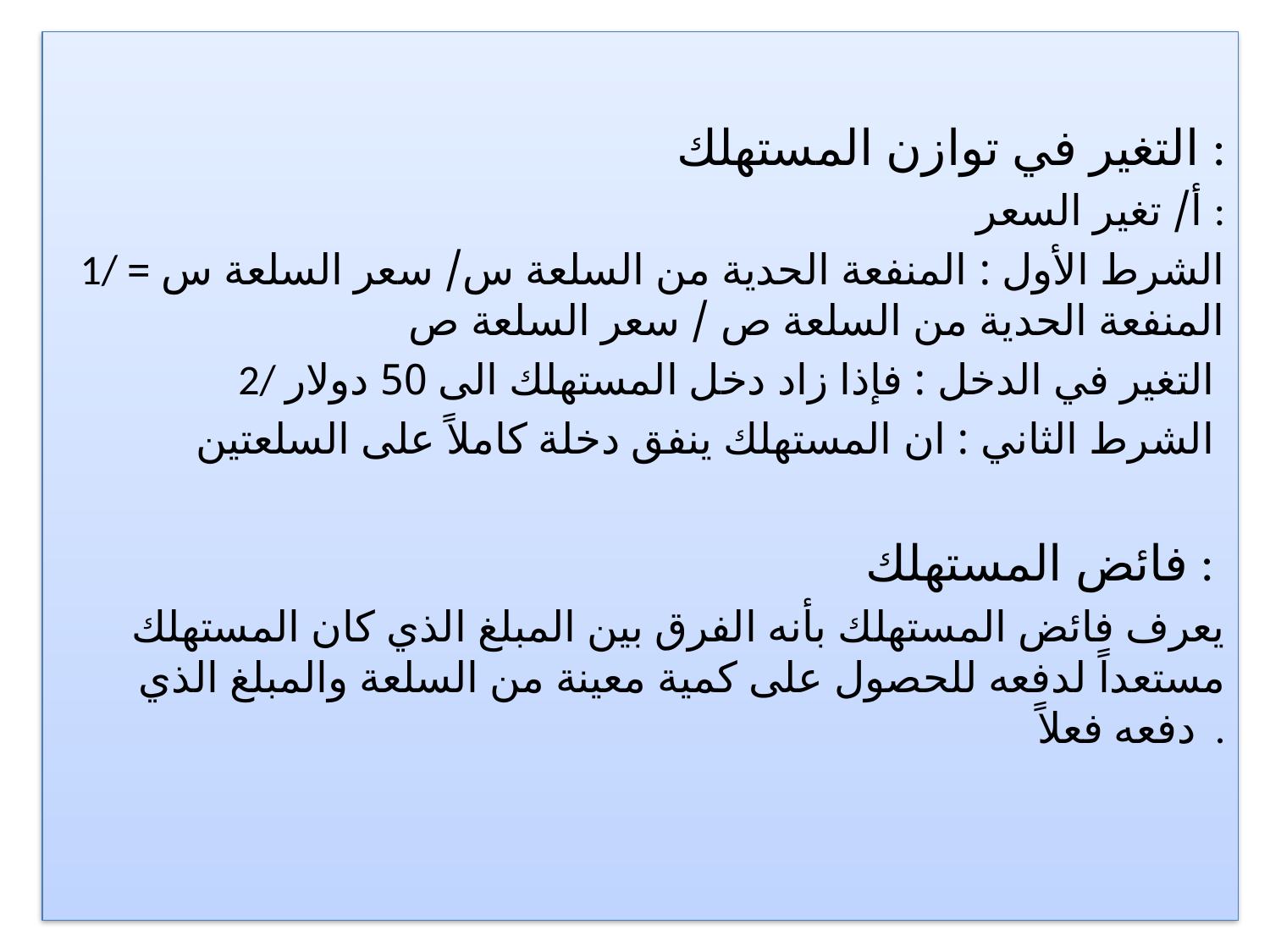

التغير في توازن المستهلك :
أ/ تغير السعر :
1/ الشرط الأول : المنفعة الحدية من السلعة س/ سعر السلعة س = المنفعة الحدية من السلعة ص / سعر السلعة ص
2/ التغير في الدخل : فإذا زاد دخل المستهلك الى 50 دولار
الشرط الثاني : ان المستهلك ينفق دخلة كاملاً على السلعتين

فائض المستهلك :
يعرف فائض المستهلك بأنه الفرق بين المبلغ الذي كان المستهلك مستعداً لدفعه للحصول على كمية معينة من السلعة والمبلغ الذي دفعه فعلاً .